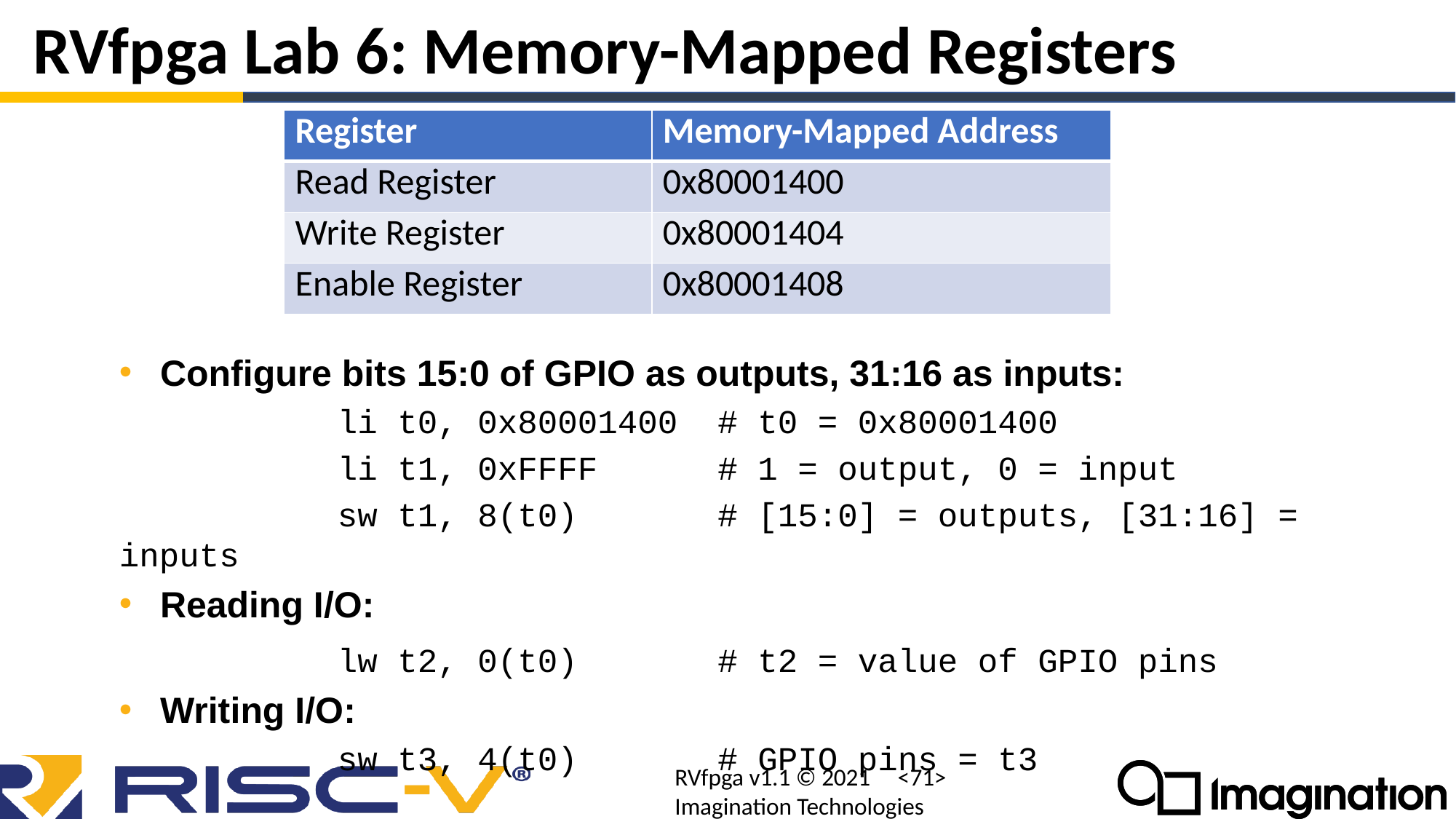

# RVfpga Lab 6: Memory-Mapped Registers
| Register | Memory-Mapped Address |
| --- | --- |
| Read Register | 0x80001400 |
| Write Register | 0x80001404 |
| Enable Register | 0x80001408 |
Configure bits 15:0 of GPIO as outputs, 31:16 as inputs:
		li t0, 0x80001400  # t0 = 0x80001400
		li t1, 0xFFFF      # 1 = output, 0 = input
		sw t1, 8(t0)       # [15:0] = outputs, [31:16] = inputs
Reading I/O:
		lw t2, 0(t0)       # t2 = value of GPIO pins
Writing I/O:
		sw t3, 4(t0)       # GPIO pins = t3